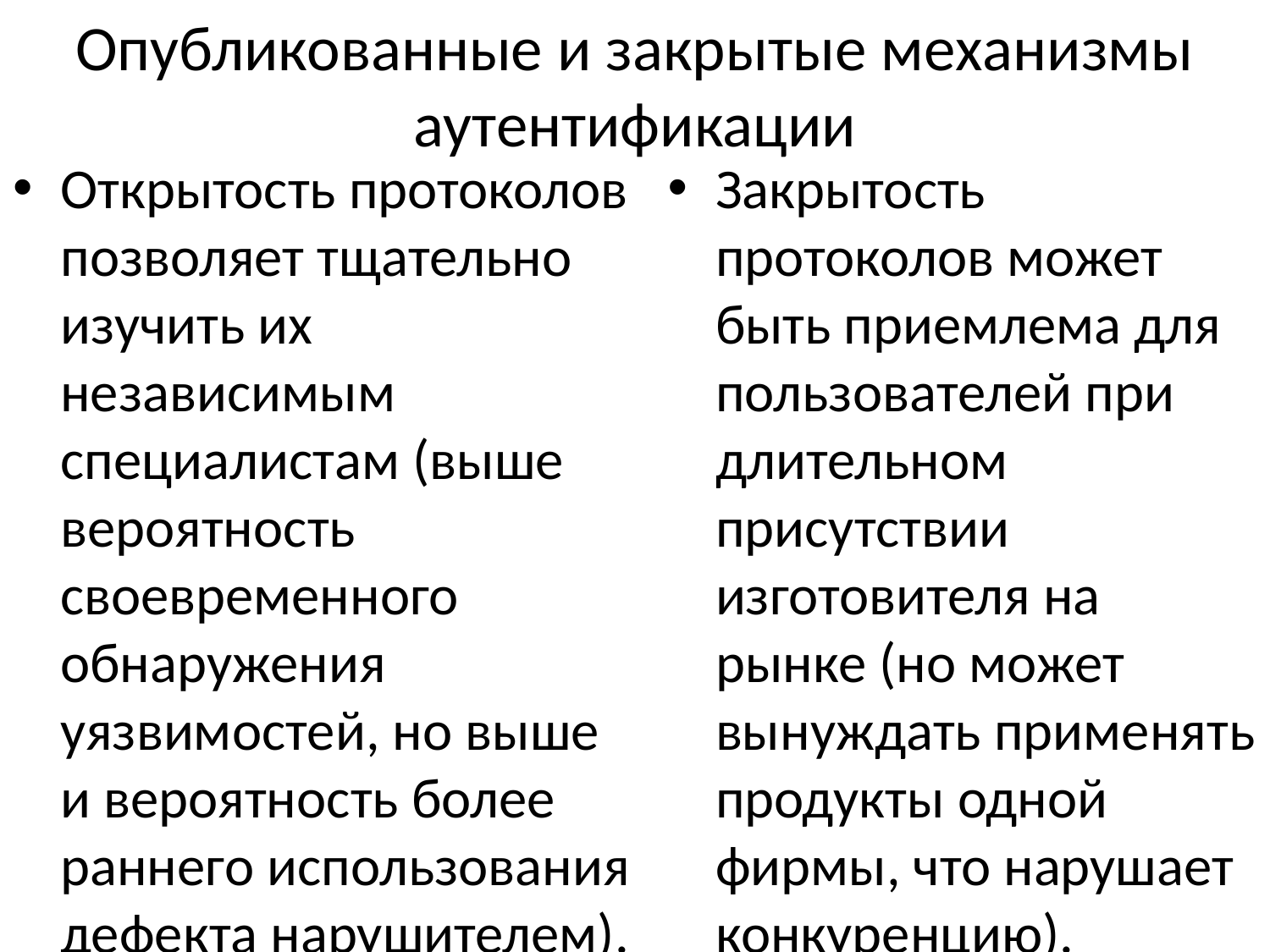

# Опубликованные и закрытые механизмы аутентификации
Открытость протоколов позволяет тщательно изучить их независимым специалистам (выше вероятность своевременного обнаружения уязвимостей, но выше и вероятность более раннего использования дефекта нарушителем).
Закрытость протоколов может быть приемлема для пользователей при длительном присутствии изготовителя на рынке (но может вынуждать применять продукты одной фирмы, что нарушает конкуренцию).